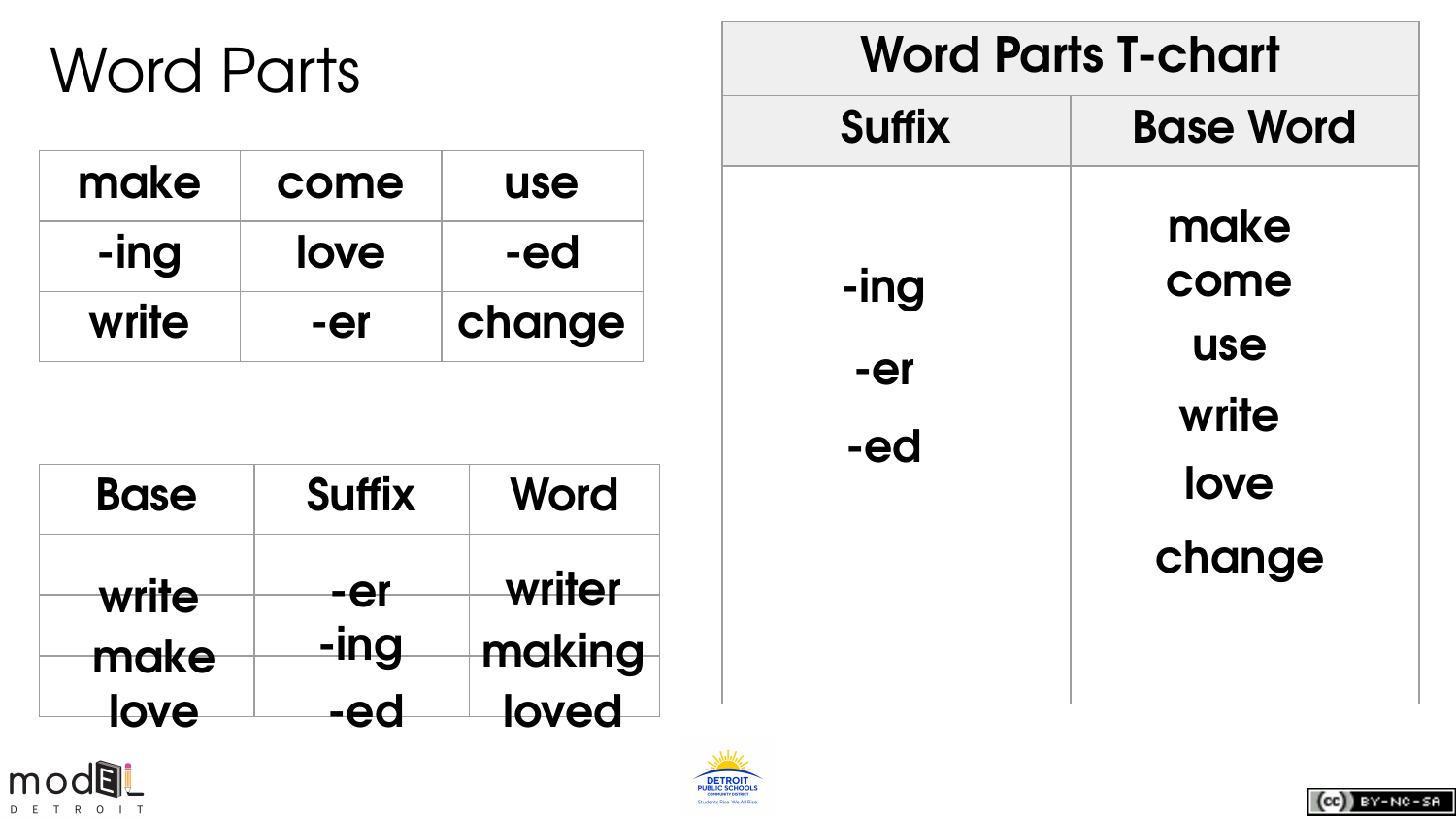

| Word Parts T-chart |  |
| --- | --- |
| Suffix | Base Word |
|  |  |

# Word Parts
| make | come | use |
| --- | --- | --- |
| -ing | love | -ed |
| write | -er | change |

make
come

-ing

use

-er

write

-ed

love

| Base | Suffix | Word |
| --- | --- | --- |
|  |  |  |
|  |  |  |
|  |  |  |

change

writer
-er
write

-ing
making
make

love
-ed
loved